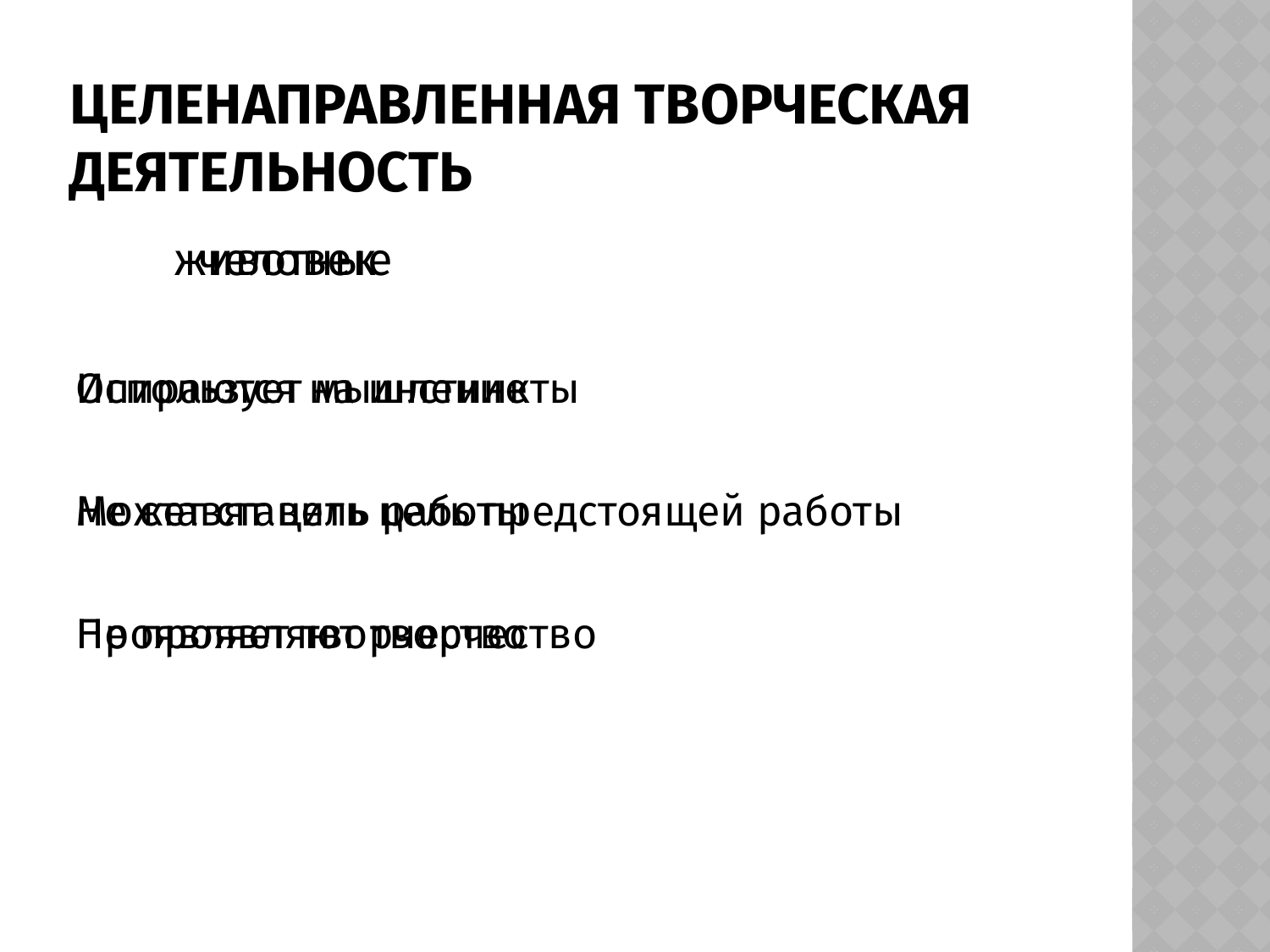

# Целенаправленная творческая деятельность
        животные

Опираются на инстинкты

Не ставят цель работы

Не проявляют творчество
          человек

Использует мышление

Может ставить цель предстоящей работы

Проявляет творчество